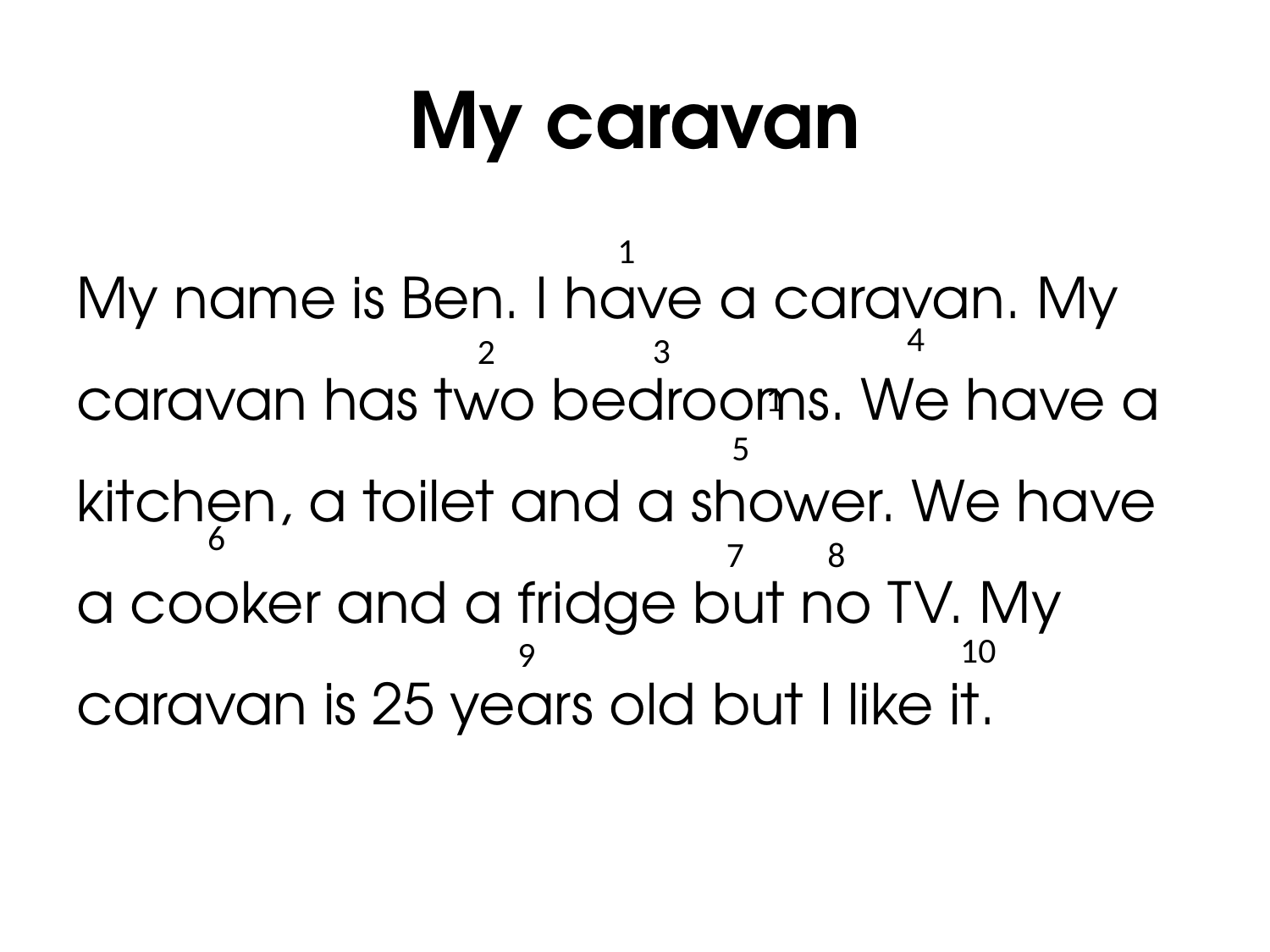

# My caravan
My name is Ben. I have a caravan. My caravan has two bedrooms. We have a kitchen, a toilet and a shower. We have a cooker and a fridge but no TV. My caravan is 25 years old but I like it.
1
4
3
2
1
5
6
7
8
10
9